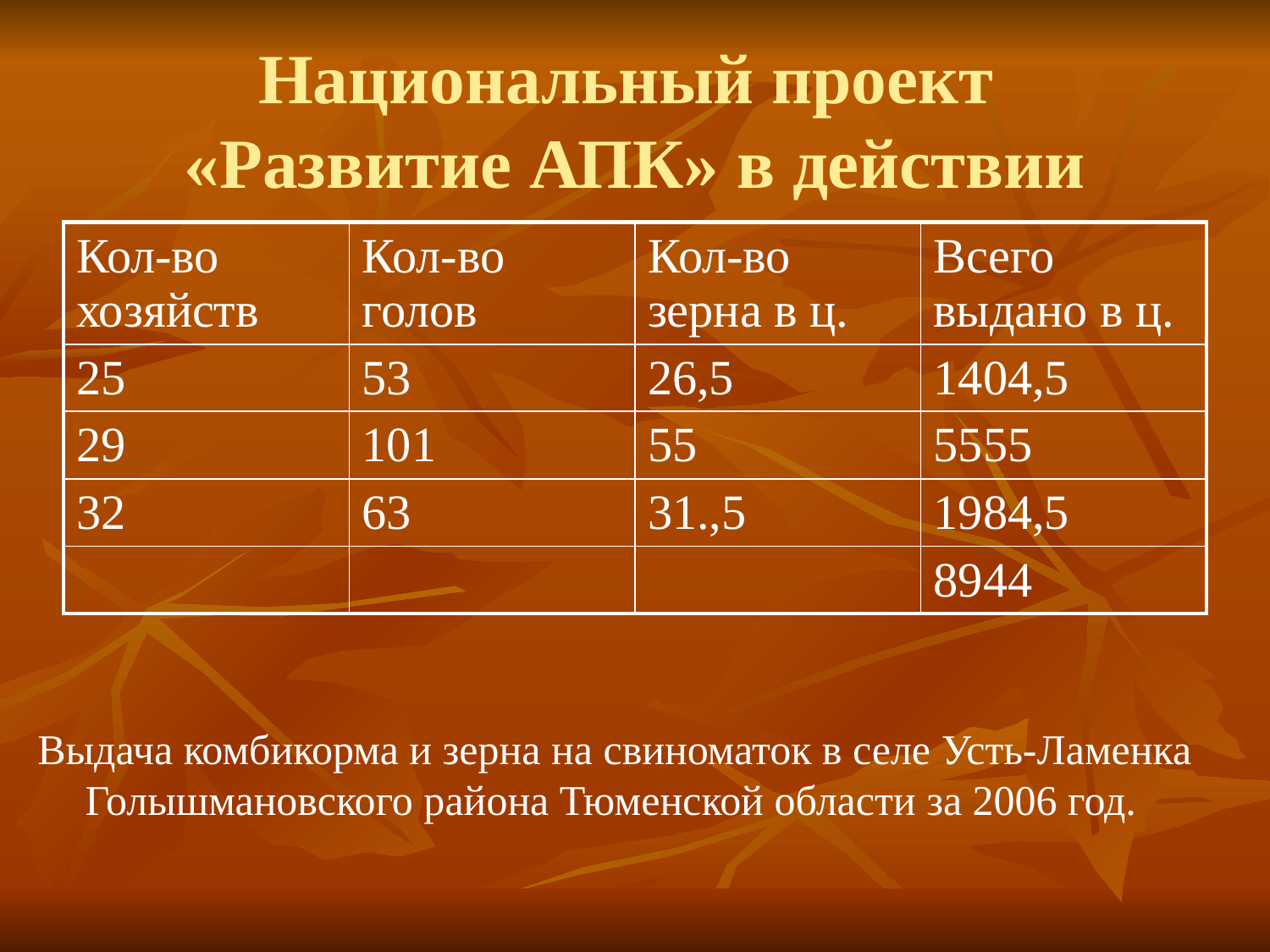

# Национальный проект «Развитие АПК» в действии
| Кол-во хозяйств | Кол-во голов | Кол-во зерна в ц. | Всего выдано в ц. |
| --- | --- | --- | --- |
| 25 | 53 | 26,5 | 1404,5 |
| 29 | 101 | 55 | 5555 |
| 32 | 63 | 31.,5 | 1984,5 |
|  |  |  | 8944 |
Выдача комбикорма и зерна на свиноматок в селе Усть-Ламенка Голышмановского района Тюменской области за 2006 год.